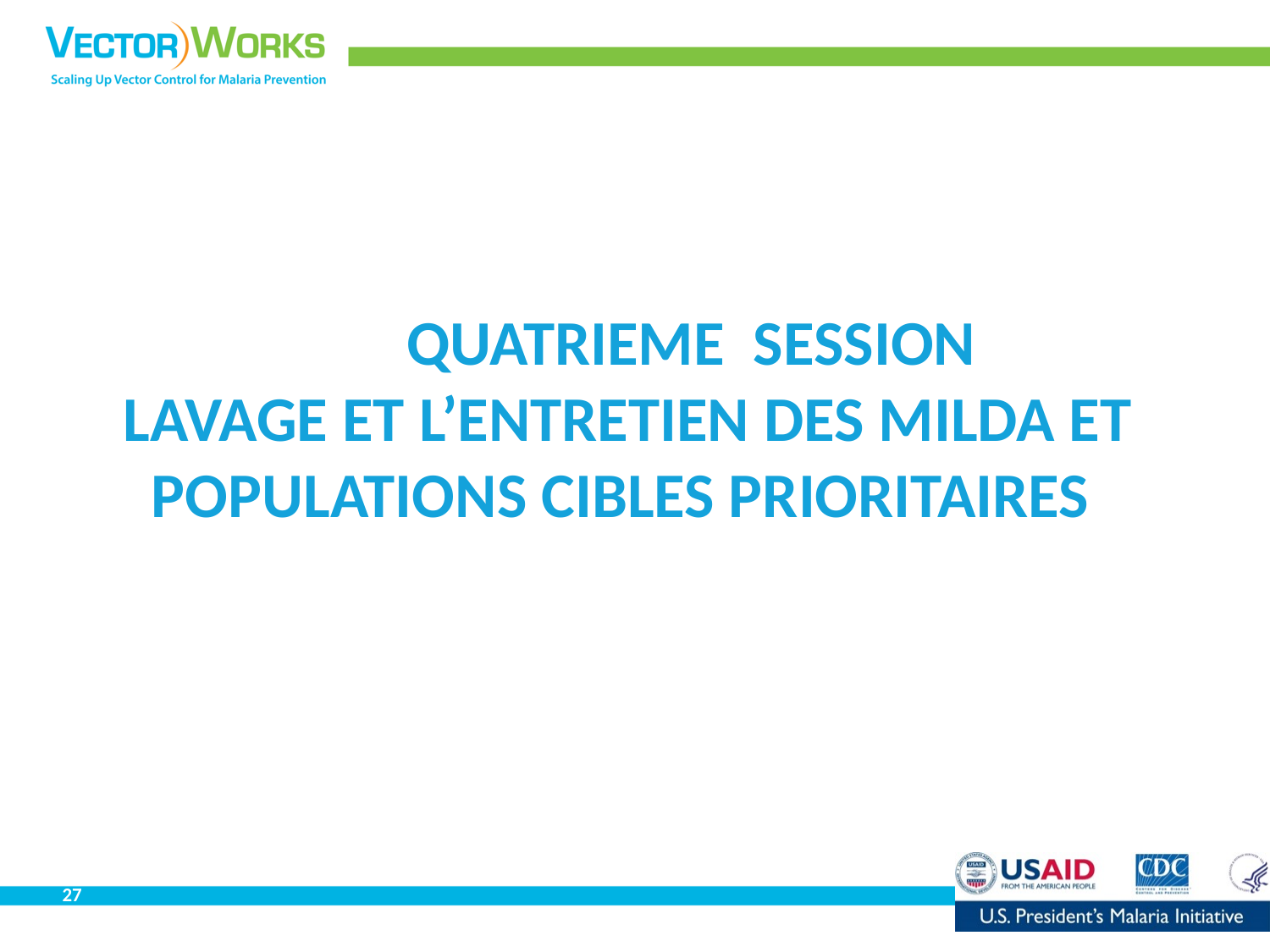

# QUATRIEME  SESSION LAVAGE ET L’ENTRETIEN DES MILDA ET POPULATIONS CIBLES PRIORITAIRES
27